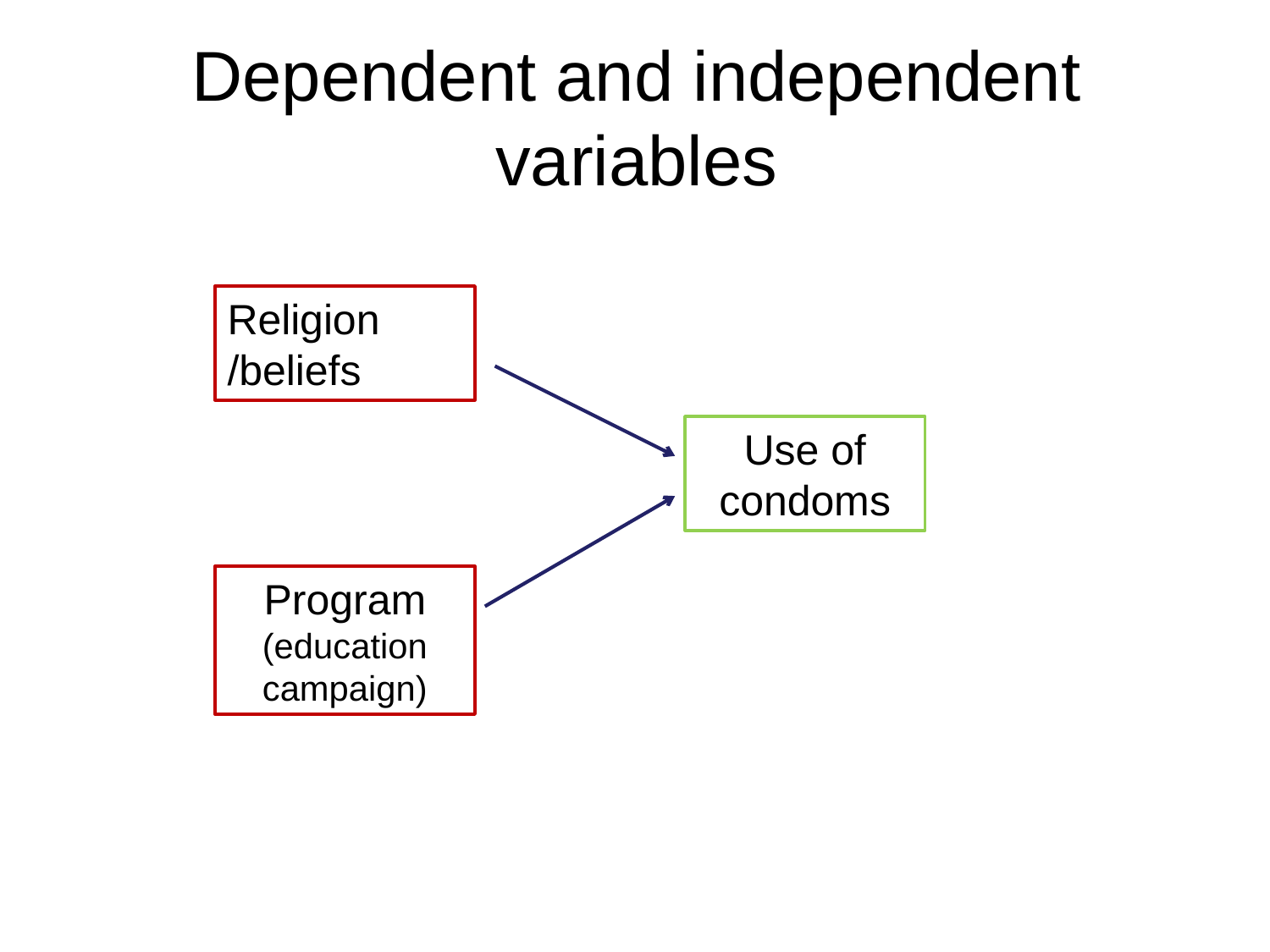

Dependent and independent variables
Religion /beliefs
Use of condoms
Program (education campaign)